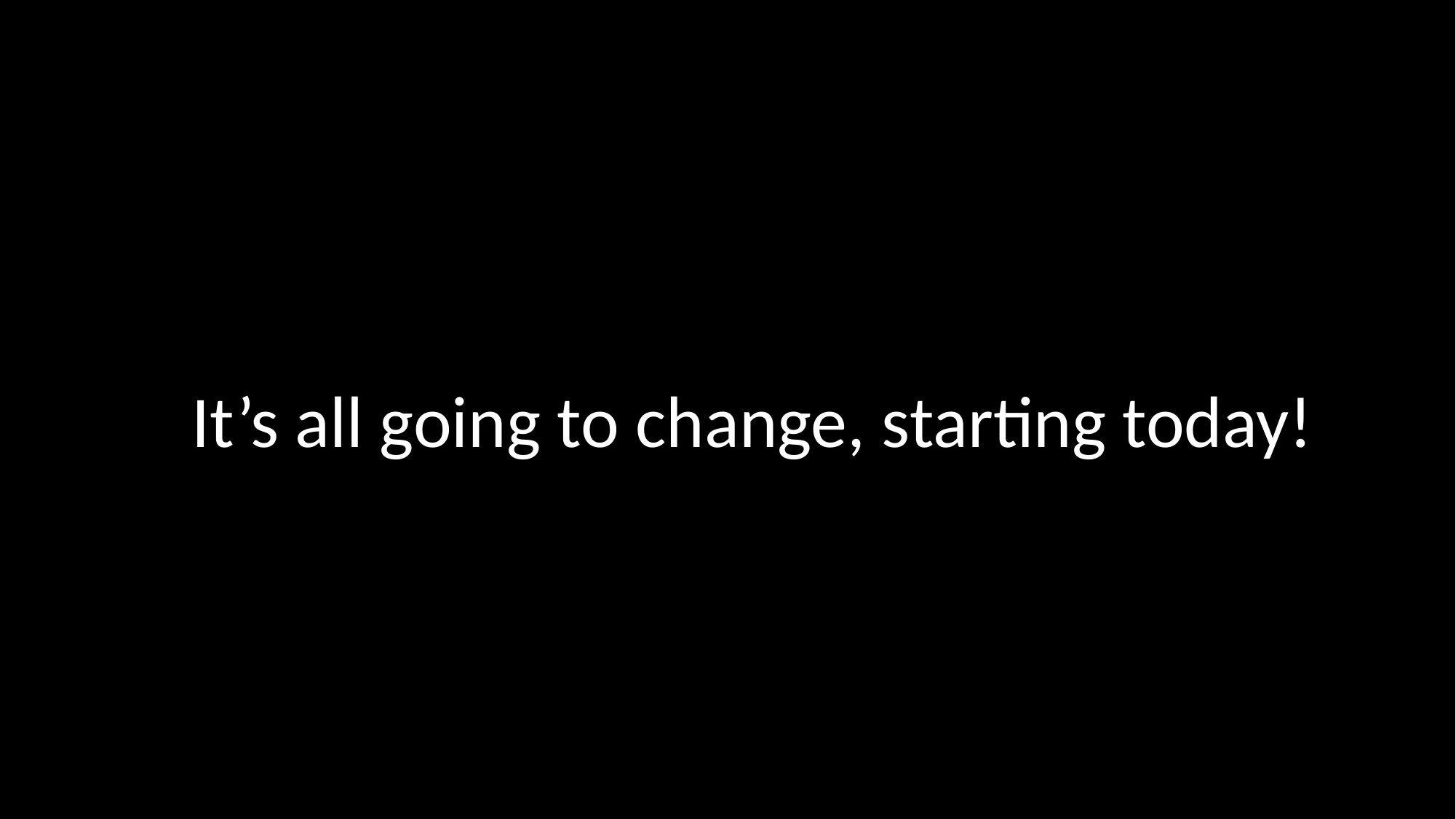

It’s all going to change, starting today!